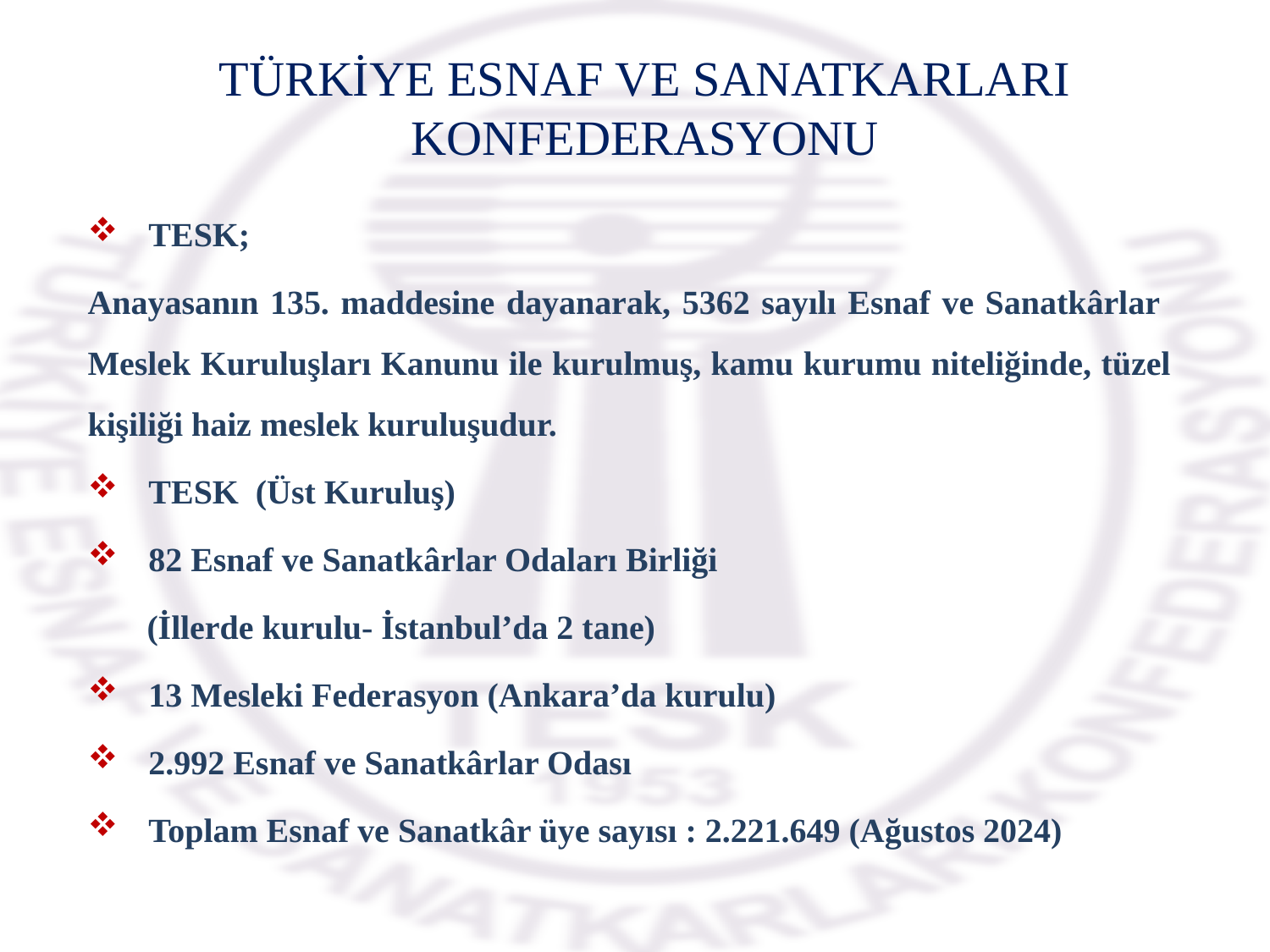

# TÜRKİYE ESNAF VE SANATKARLARI KONFEDERASYONU
TESK;
Anayasanın 135. maddesine dayanarak, 5362 sayılı Esnaf ve Sanatkârlar  Meslek Kuruluşları Kanunu ile kurulmuş, kamu kurumu niteliğinde, tüzel kişiliği haiz meslek kuruluşudur.
TESK  (Üst Kuruluş)
82 Esnaf ve Sanatkârlar Odaları Birliği
       (İllerde kurulu- İstanbul’da 2 tane)
13 Mesleki Federasyon (Ankara’da kurulu)
2.992 Esnaf ve Sanatkârlar Odası
Toplam Esnaf ve Sanatkâr üye sayısı : 2.221.649 (Ağustos 2024)